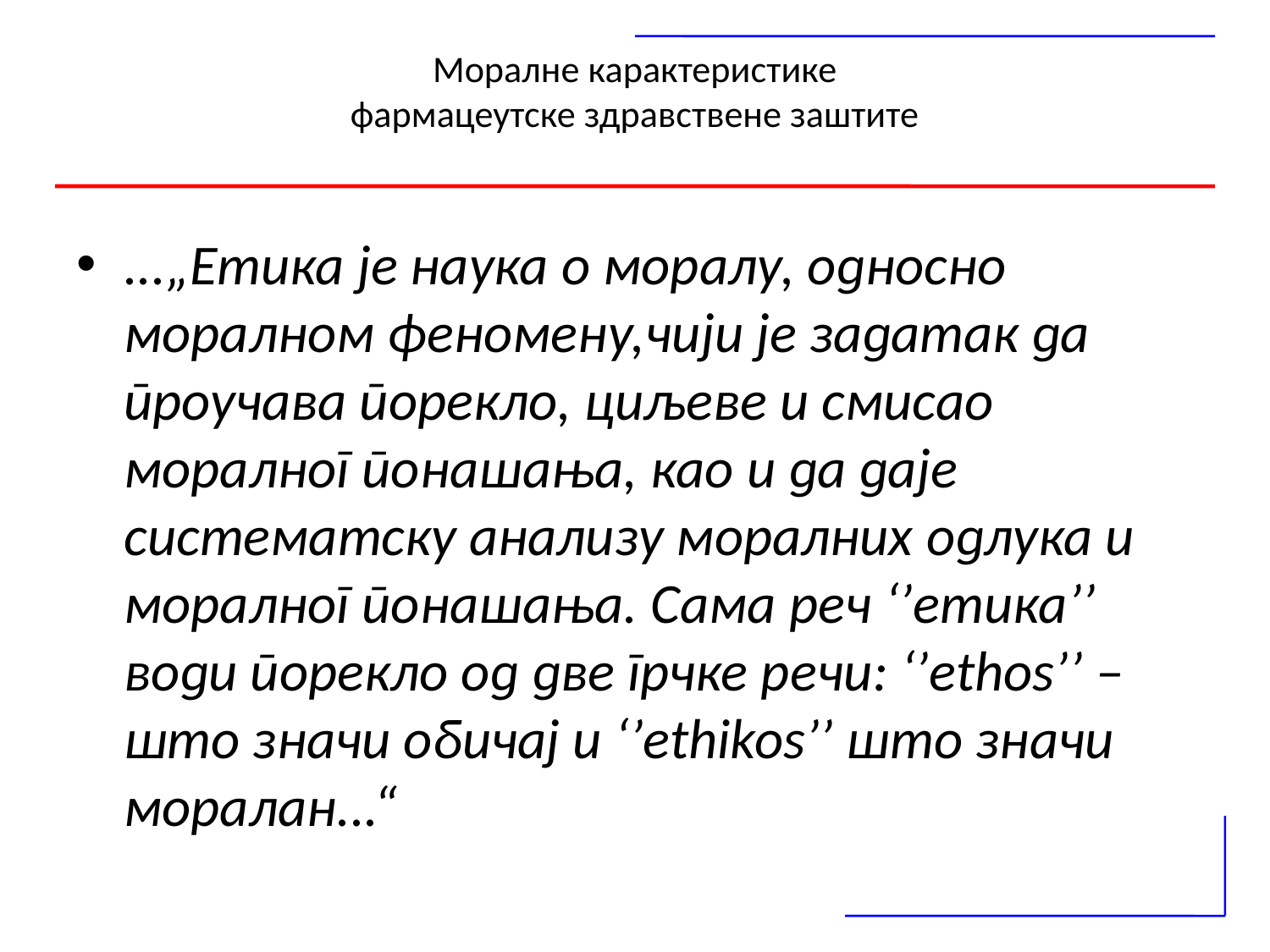

# Моралне карактеристике фармацеутске здравствене заштите
...„Етика је наука о моралу, односно моралном феномену,чији је задатак да проучава порекло, циљеве и смисао моралног понашања, као и да даје систематску анализу моралних одлука и моралног понашања. Сама реч ‘’етика’’ води порекло од две грчке речи: ‘’ethos’’ – што значи обичај и ‘’ethikos’’ што значи моралан...“